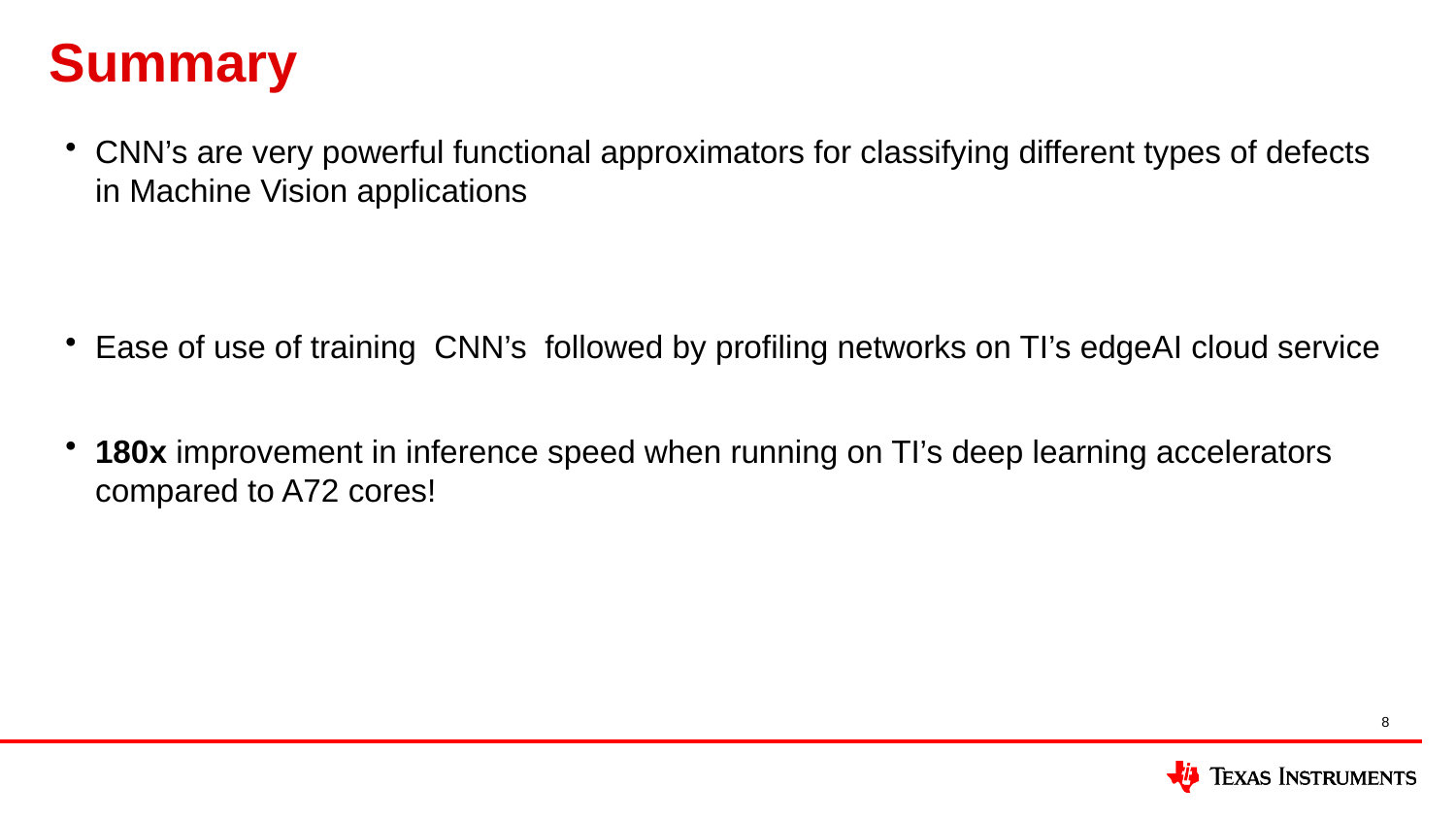

# Summary
CNN’s are very powerful functional approximators for classifying different types of defects in Machine Vision applications

Ease of use of training  CNN’s  followed by profiling networks on TI’s edgeAI cloud service

180x improvement in inference speed when running on TI’s deep learning accelerators compared to A72 cores!
8